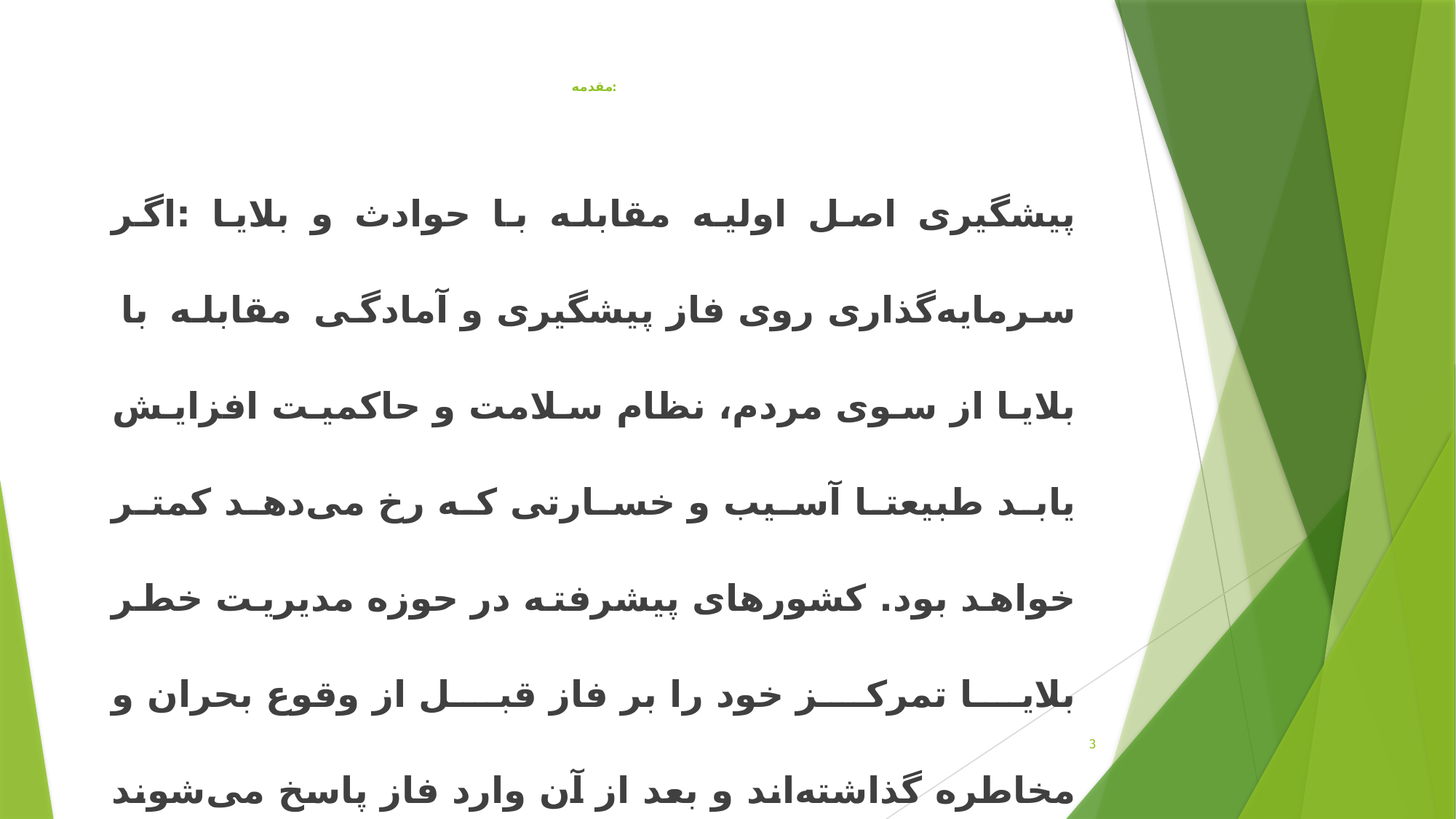

# مقدمه:
پیشگیری اصل اولیه مقابله با حوادث و بلایا :اگر سرمایه‌گذاری روی فاز پیشگیری و آمادگی مقابله با بلایا از سوی مردم، نظام سلامت و حاکمیت افزایش یابد طبیعتا آسیب و خسارتی که رخ می‌دهد کمتر خواهد بود. کشورهای پیشرفته در حوزه مدیریت خطر بلایا تمرکز خود را بر فاز قبل از وقوع بحران و مخاطره گذاشته‌اند و بعد از آن وارد فاز پاسخ می‌شوند و روی تاب آوری کار می‌کنند.
3